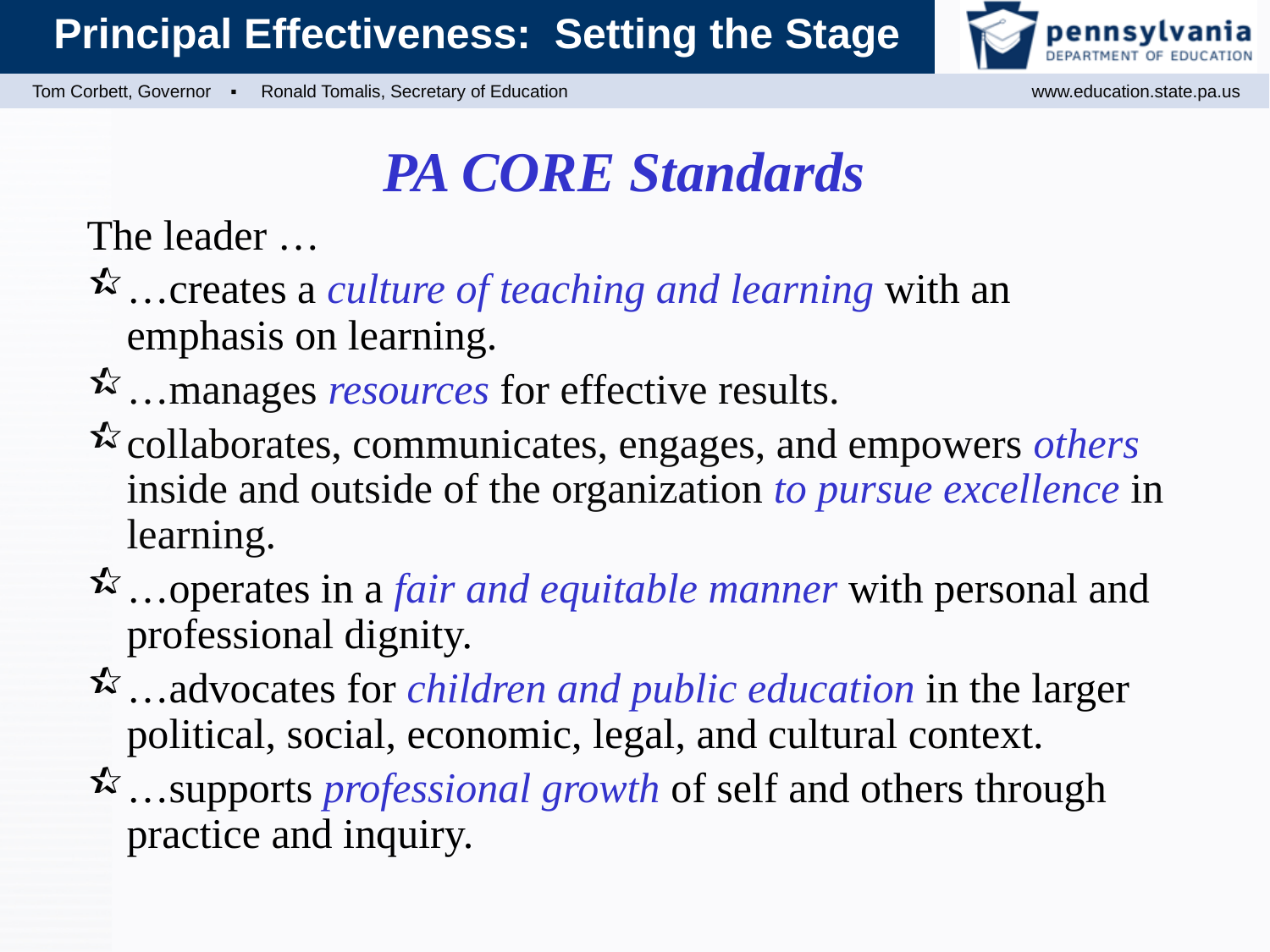

PA CORE Standards
The leader …
…creates a culture of teaching and learning with an emphasis on learning.
…manages resources for effective results.
collaborates, communicates, engages, and empowers others inside and outside of the organization to pursue excellence in learning.
…operates in a fair and equitable manner with personal and professional dignity.
…advocates for children and public education in the larger political, social, economic, legal, and cultural context.
…supports professional growth of self and others through practice and inquiry.